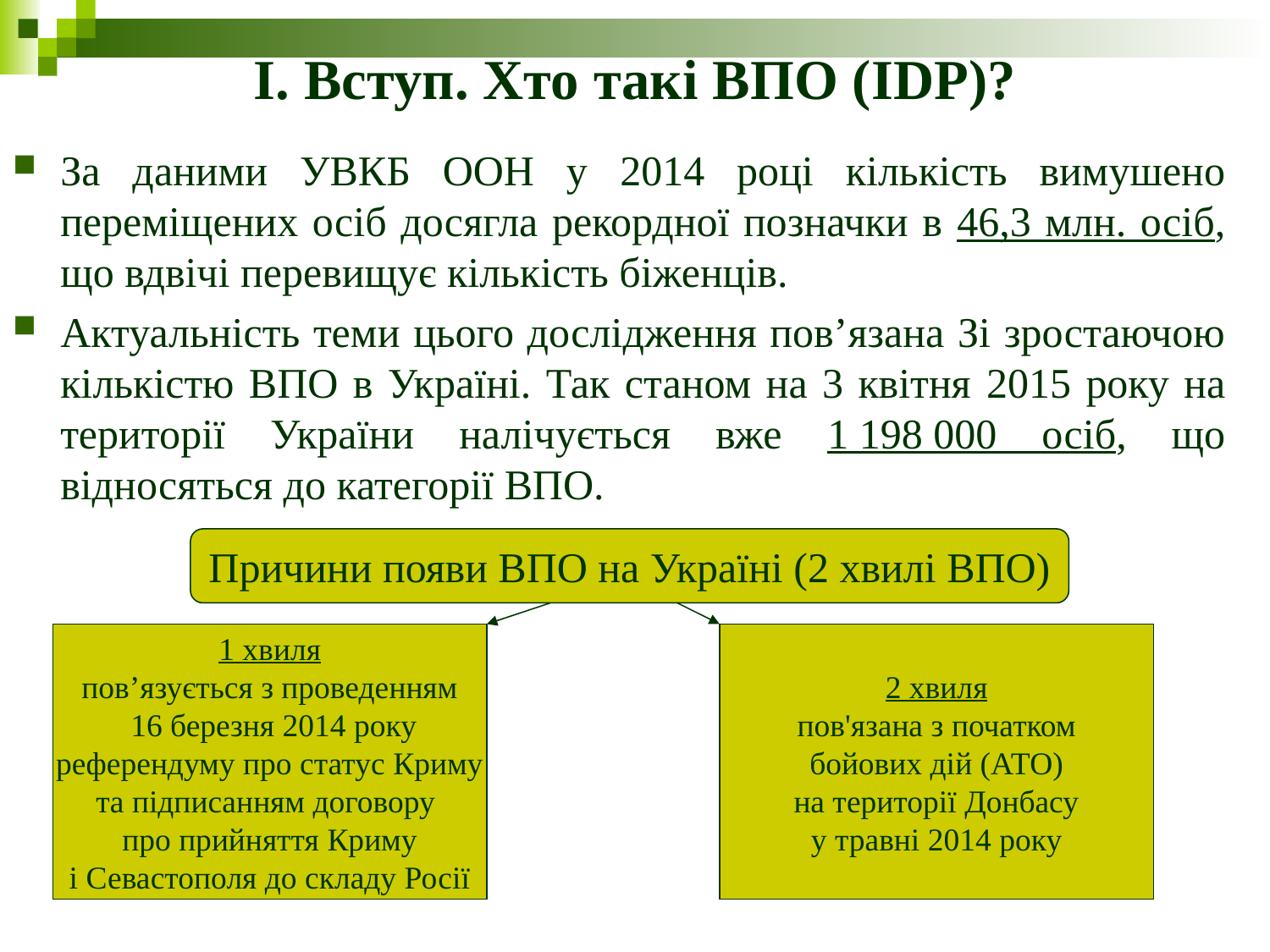

# I. Вступ. Хто такі ВПО (IDP)?
За даними УВКБ ООН у 2014 році кількість вимушено переміщених осіб досягла рекордної позначки в 46,3 млн. осіб, що вдвічі перевищує кількість біженців.
Актуальність теми цього дослідження пов’язана Зі зростаючою кількістю ВПО в Україні. Так станом на 3 квітня 2015 року на території України налічується вже 1 198 000 осіб, що відносяться до категорії ВПО.

Причини появи ВПО на Україні (2 хвилі ВПО)

1 хвиля
пов’язується з проведенням
 16 березня 2014 року
 референдуму про статус Криму
та підписанням договору
про прийняття Криму
 і Севастополя до складу Росії
2 хвиля
 пов'язана з початком
бойових дій (АТО)
 на території Донбасу
у травні 2014 року